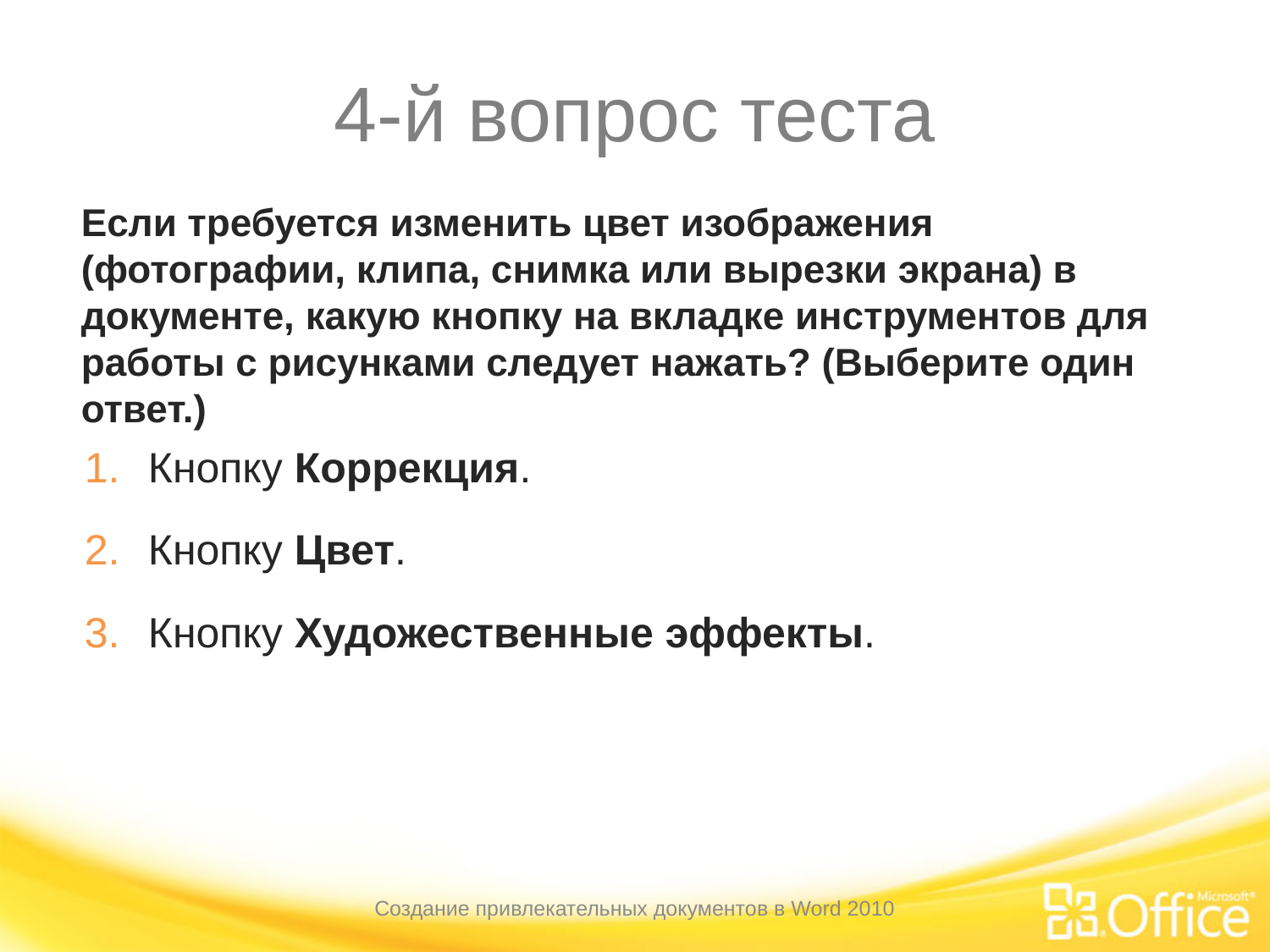

# 4-й вопрос теста
Если требуется изменить цвет изображения (фотографии, клипа, снимка или вырезки экрана) в документе, какую кнопку на вкладке инструментов для работы с рисунками следует нажать? (Выберите один ответ.)
Кнопку Коррекция.
Кнопку Цвет.
Кнопку Художественные эффекты.
Создание привлекательных документов в Word 2010